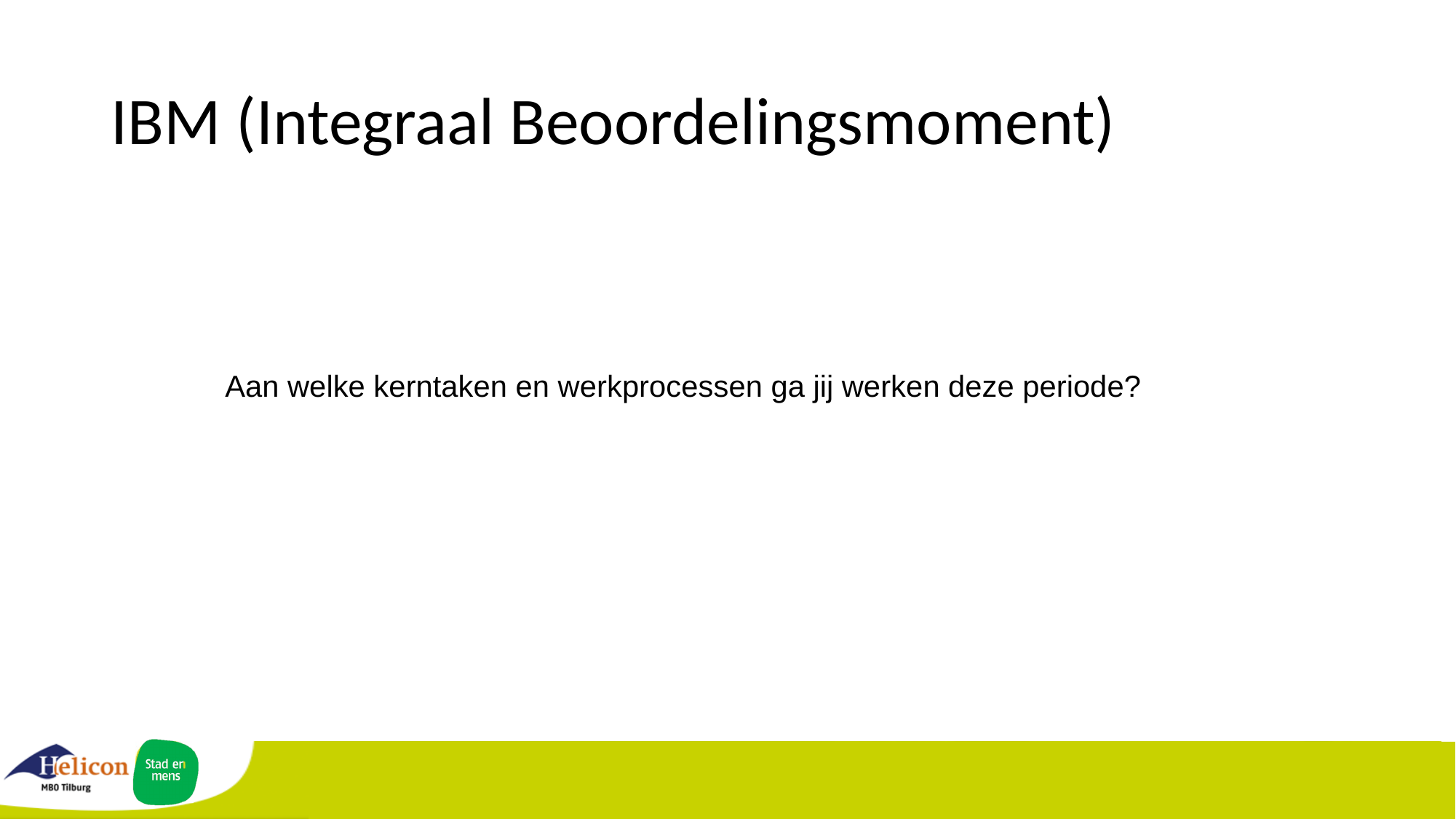

# IBM (Integraal Beoordelingsmoment)
Aan welke kerntaken en werkprocessen ga jij werken deze periode?